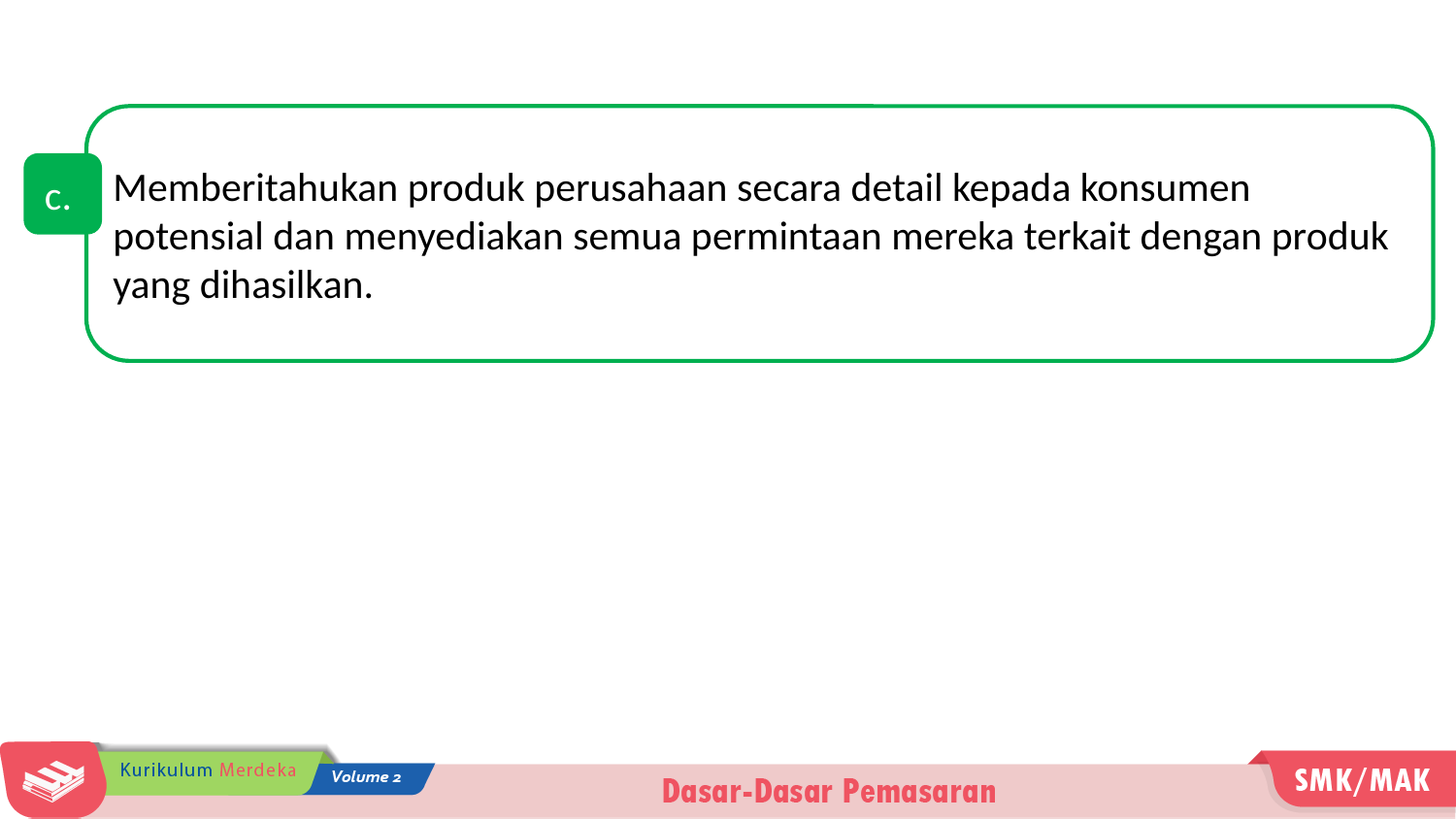

Memberitahukan produk perusahaan secara detail kepada konsumen potensial dan menyediakan semua permintaan mereka terkait dengan produk yang dihasilkan.
c.